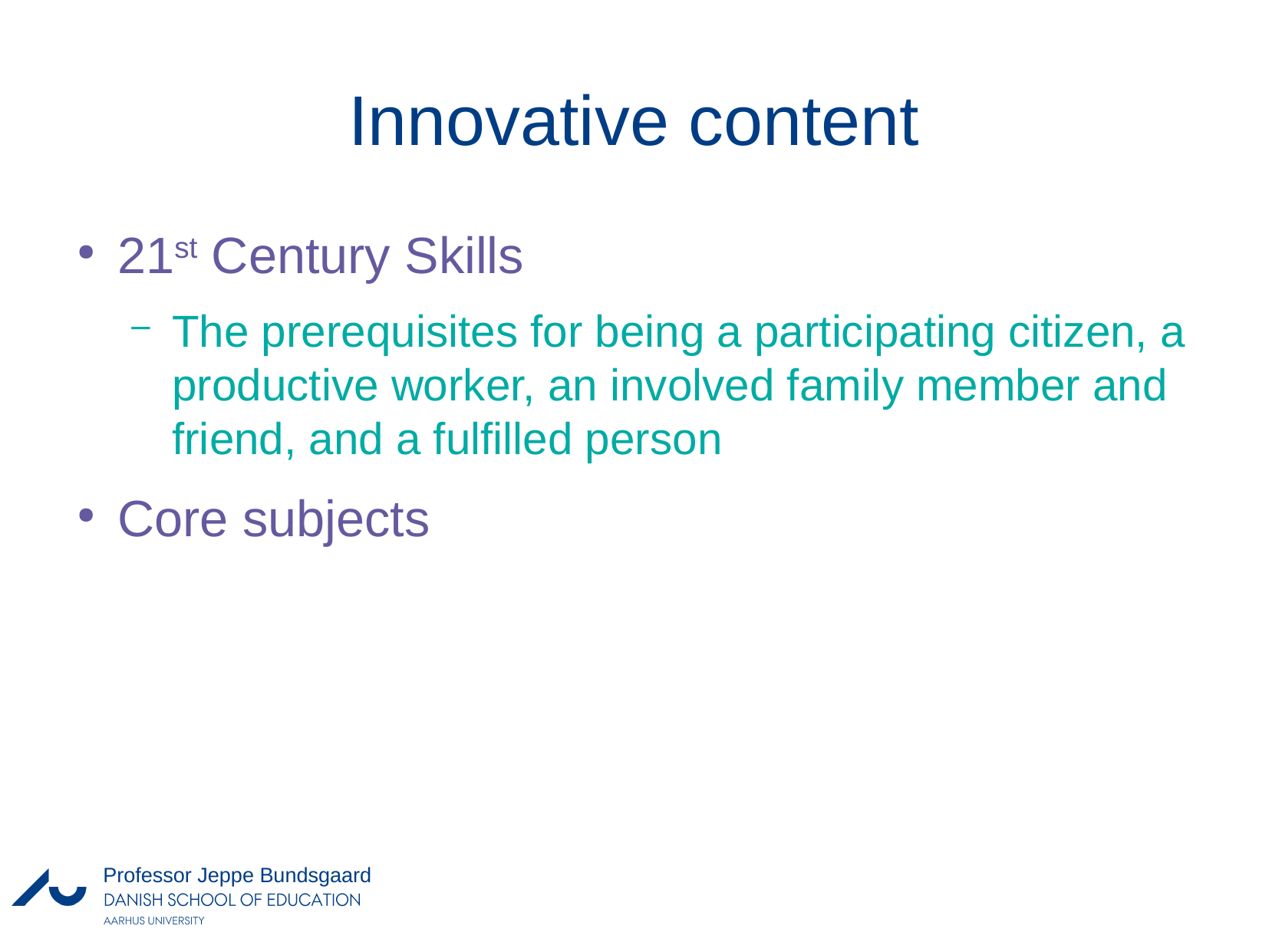

Innovative content
21st Century Skills
The prerequisites for being a participating citizen, a productive worker, an involved family member and friend, and a fulfilled person
Core subjects